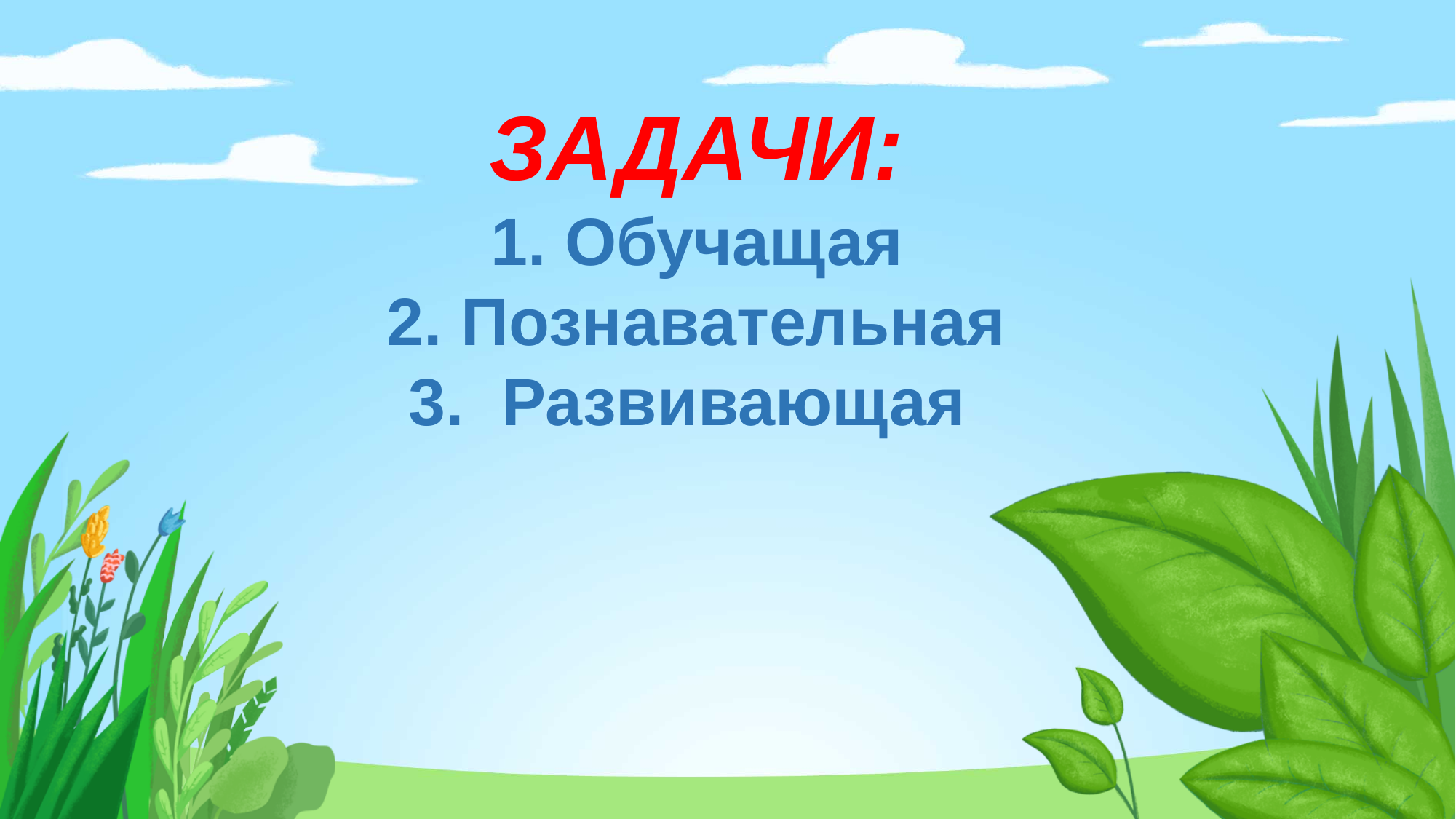

ЗАДАЧИ:
1. Обучащая
2. Познавательная
3.  Развивающая